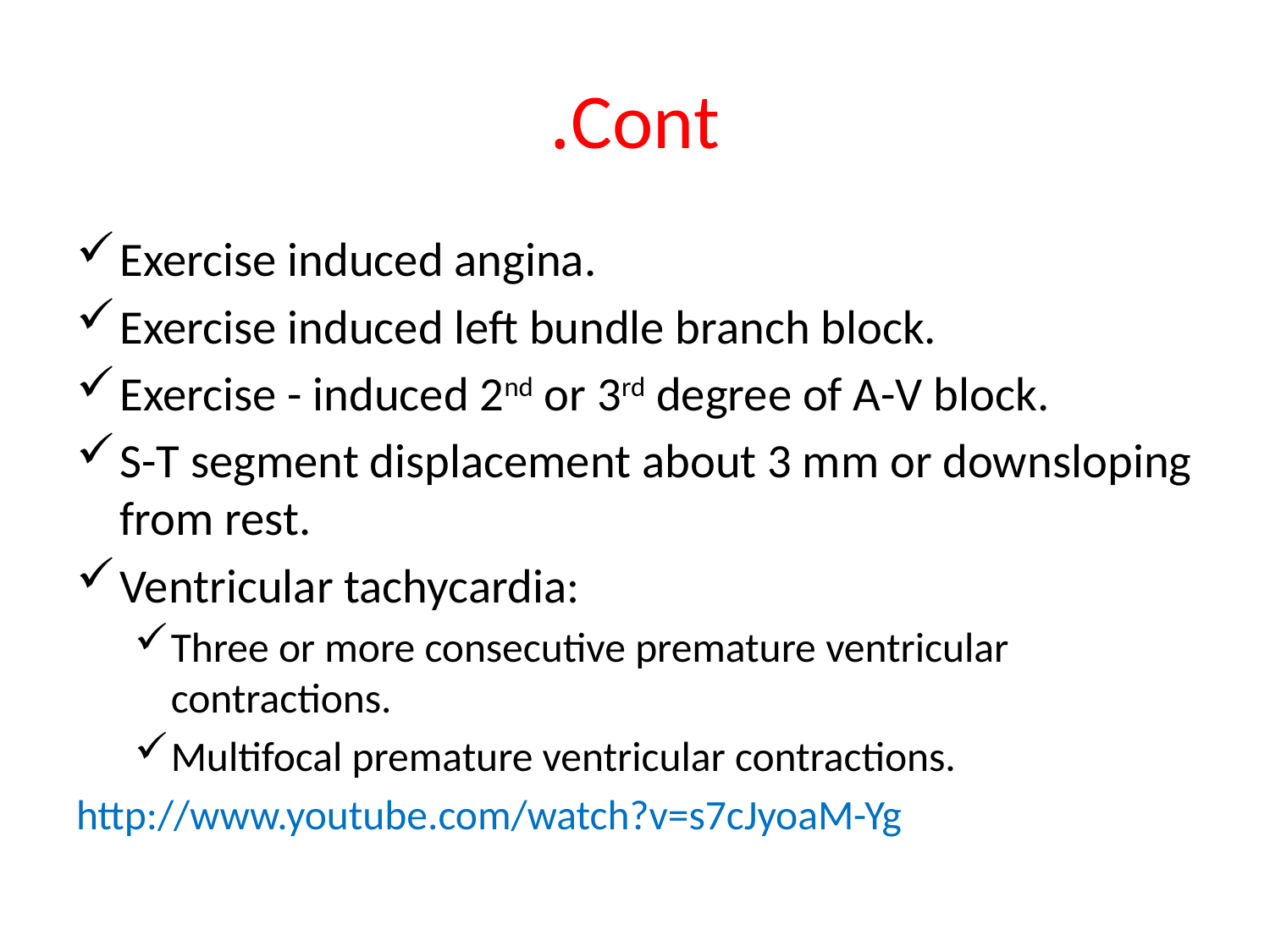

# Cont.
Exercise induced angina.
Exercise induced left bundle branch block.
Exercise - induced 2nd or 3rd degree of A-V block.
S-T segment displacement about 3 mm or downsloping from rest.
Ventricular tachycardia:
Three or more consecutive premature ventricular contractions.
Multifocal premature ventricular contractions.
http://www.youtube.com/watch?v=s7cJyoaM-Yg